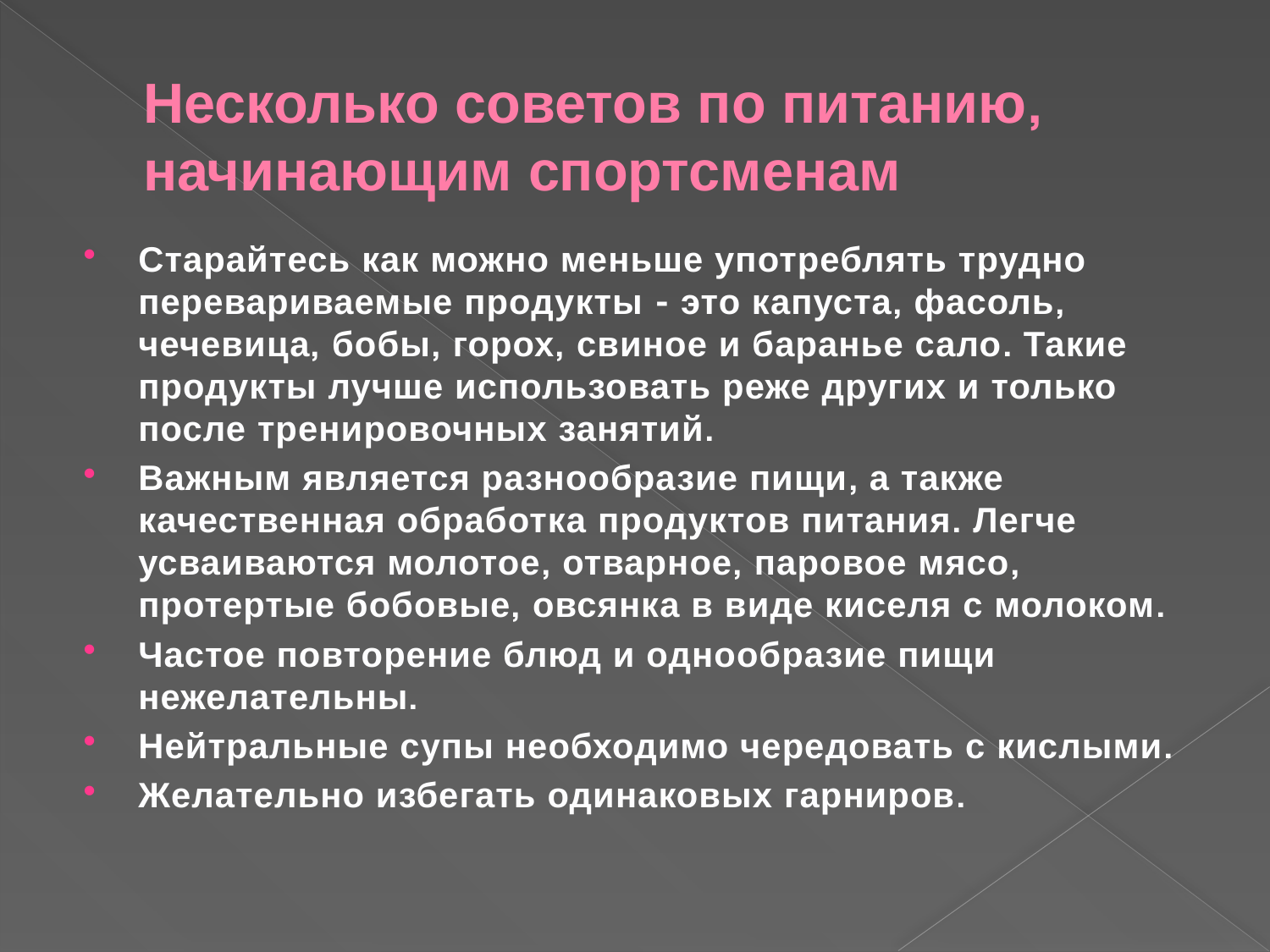

# Несколько советов по питанию, начинающим спортсменам
Старайтесь как можно меньше употреблять трудно перевариваемые продукты - это капуста, фасоль, чечевица, бобы, горох, свиное и баранье сало. Такие продукты лучше использовать реже других и только после тренировочных занятий.
Важным является разнообразие пищи, а также качественная обработка продуктов питания. Легче усваиваются молотое, отварное, паровое мясо, протертые бобовые, овсянка в виде киселя с молоком.
Частое повторение блюд и однообразие пищи нежелательны.
Нейтральные супы необходимо чередовать с кислыми.
Желательно избегать одинаковых гарниров.